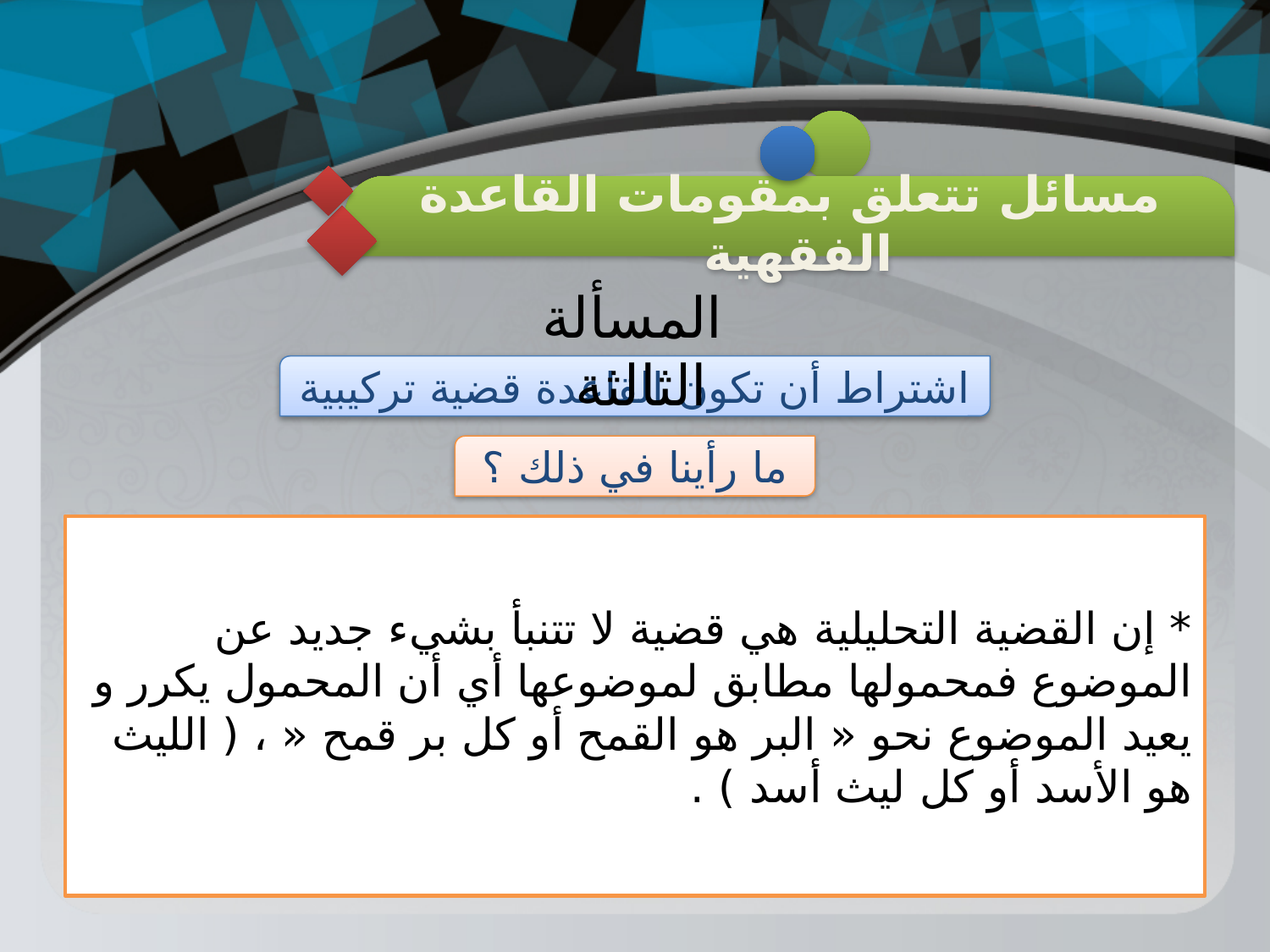

مسائل تتعلق بمقومات القاعدة الفقهية

المسألة الثالثة
اشتراط أن تكون القاعدة قضية تركيبية
ما رأينا في ذلك ؟
* إن القضية التحليلية هي قضية لا تتنبأ بشيء جديد عن الموضوع فمحمولها مطابق لموضوعها أي أن المحمول يكرر و يعيد الموضوع نحو « البر هو القمح أو كل بر قمح « ، ( الليث هو الأسد أو كل ليث أسد ) .